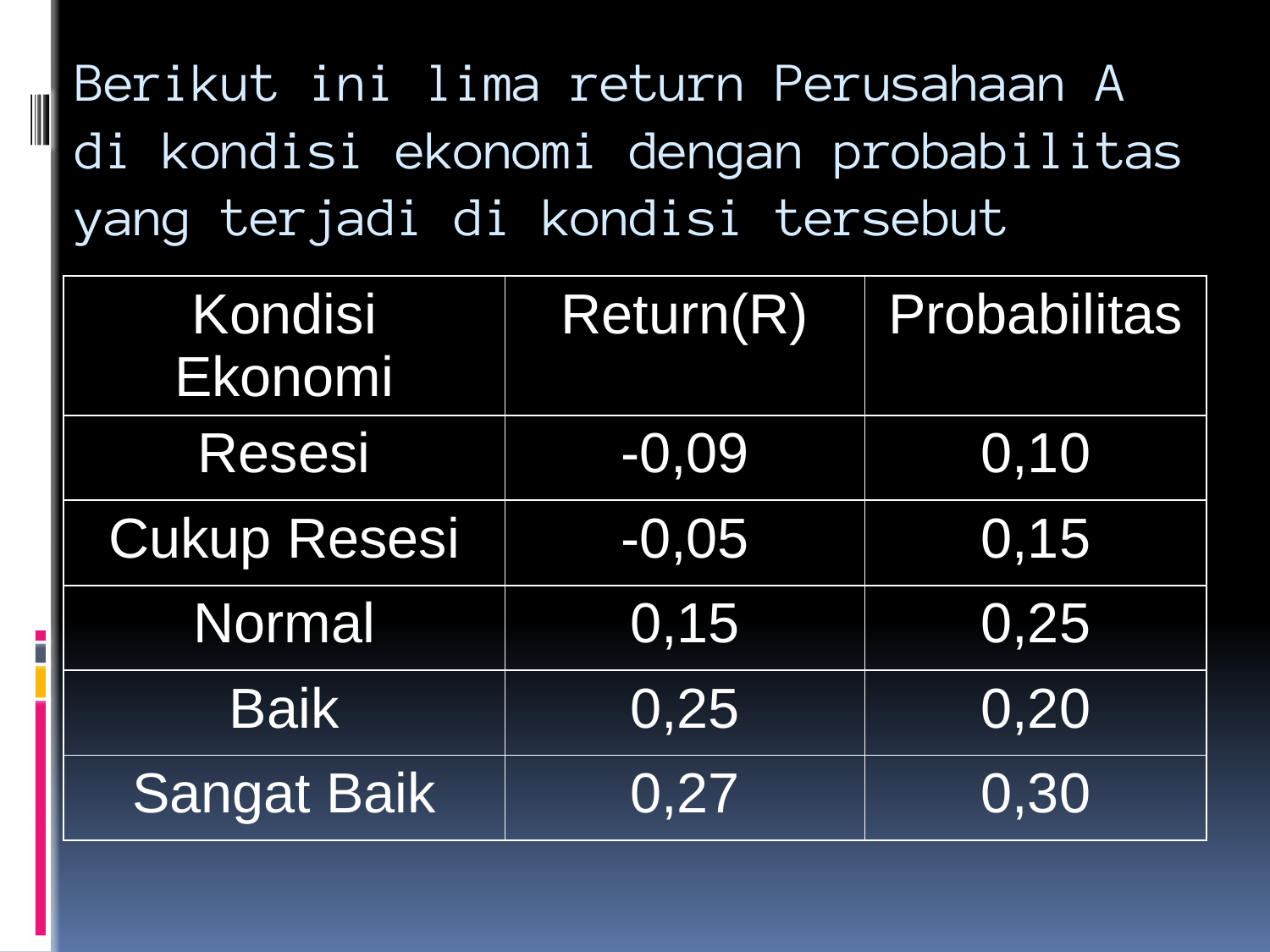

# Berikut ini lima return Perusahaan A  di kondisi ekonomi dengan probabilitas yang terjadi di kondisi tersebut
| Kondisi Ekonomi | Return(R) | Probabilitas |
| --- | --- | --- |
| Resesi | -0,09 | 0,10 |
| Cukup Resesi | -0,05 | 0,15 |
| Normal | 0,15 | 0,25 |
| Baik | 0,25 | 0,20 |
| Sangat Baik | 0,27 | 0,30 |